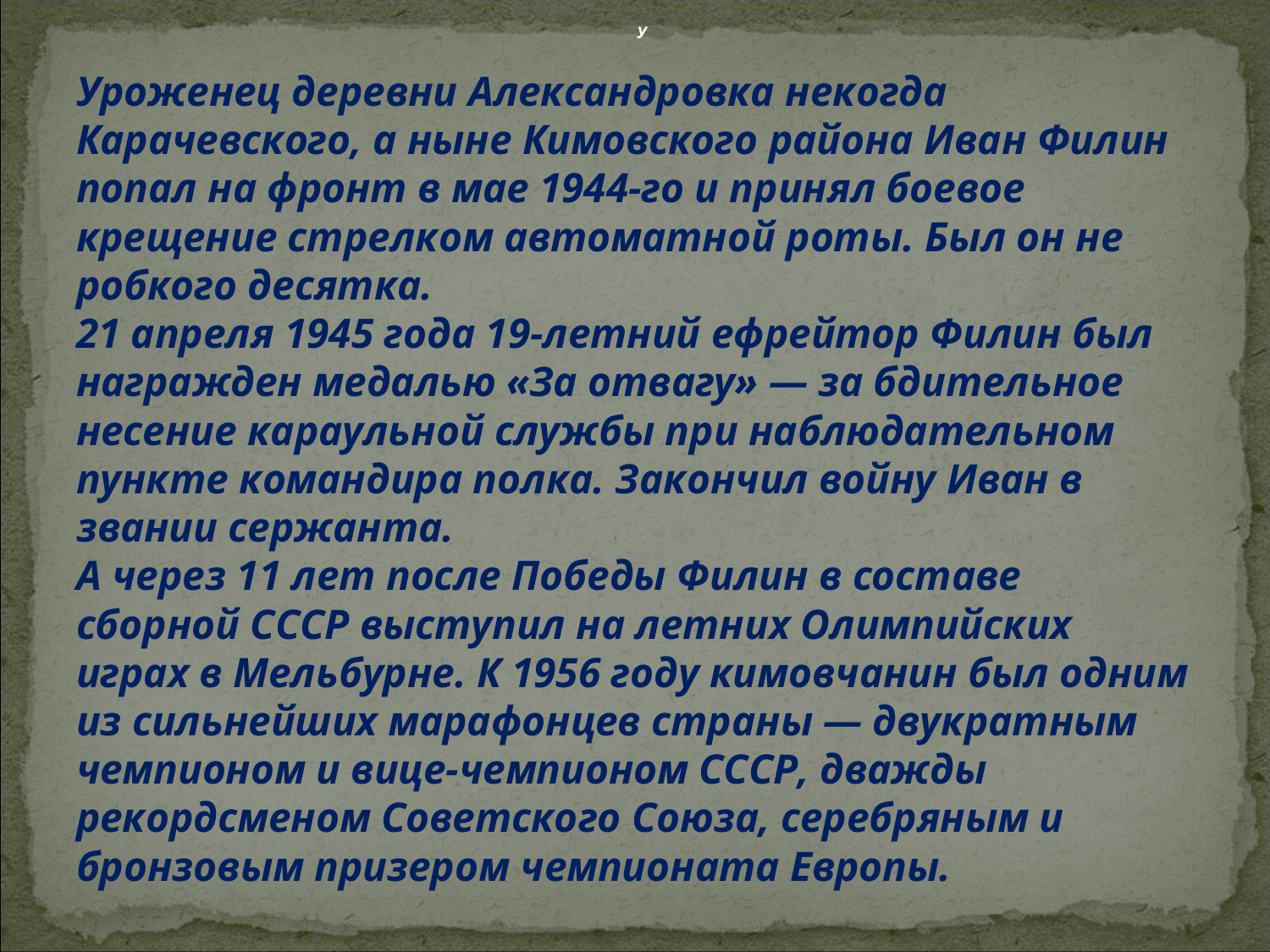

У
Уроженец деревни Александровка некогда Карачевского, а ныне Кимовского района Иван Филин попал на фронт в мае 1944-го и принял боевое крещение стрелком автоматной роты. Был он не робкого десятка.
21 апреля 1945 года 19-летний ефрейтор Филин был награжден медалью «За отвагу» — за бдительное несение караульной службы при наблюдательном пункте командира полка. Закончил войну Иван в звании сержанта.
А через 11 лет после Победы Филин в составе сборной СССР выступил на летних Олимпийских играх в Мельбурне. К 1956 году кимовчанин был одним из сильнейших марафонцев страны — двукратным чемпионом и вице-чемпионом СССР, дважды рекордсменом Советского Союза, серебряным и бронзовым призером чемпионата Европы.